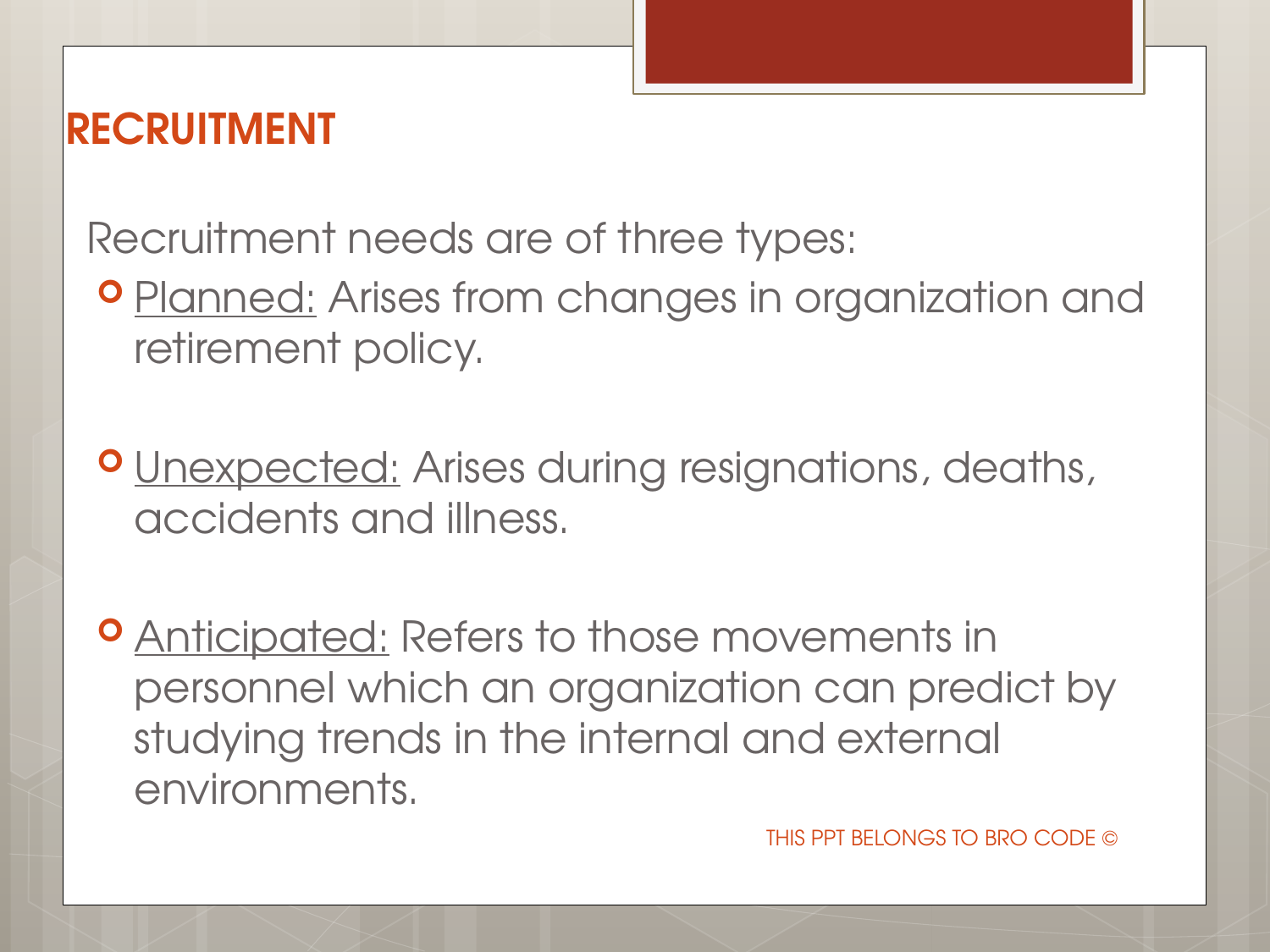

# RECRUITMENT
Recruitment needs are of three types:
Planned: Arises from changes in organization and retirement policy.

Unexpected: Arises during resignations, deaths, accidents and illness.

Anticipated: Refers to those movements in personnel which an organization can predict by studying trends in the internal and external environments.
THIS PPT BELONGS TO BRO CODE ©